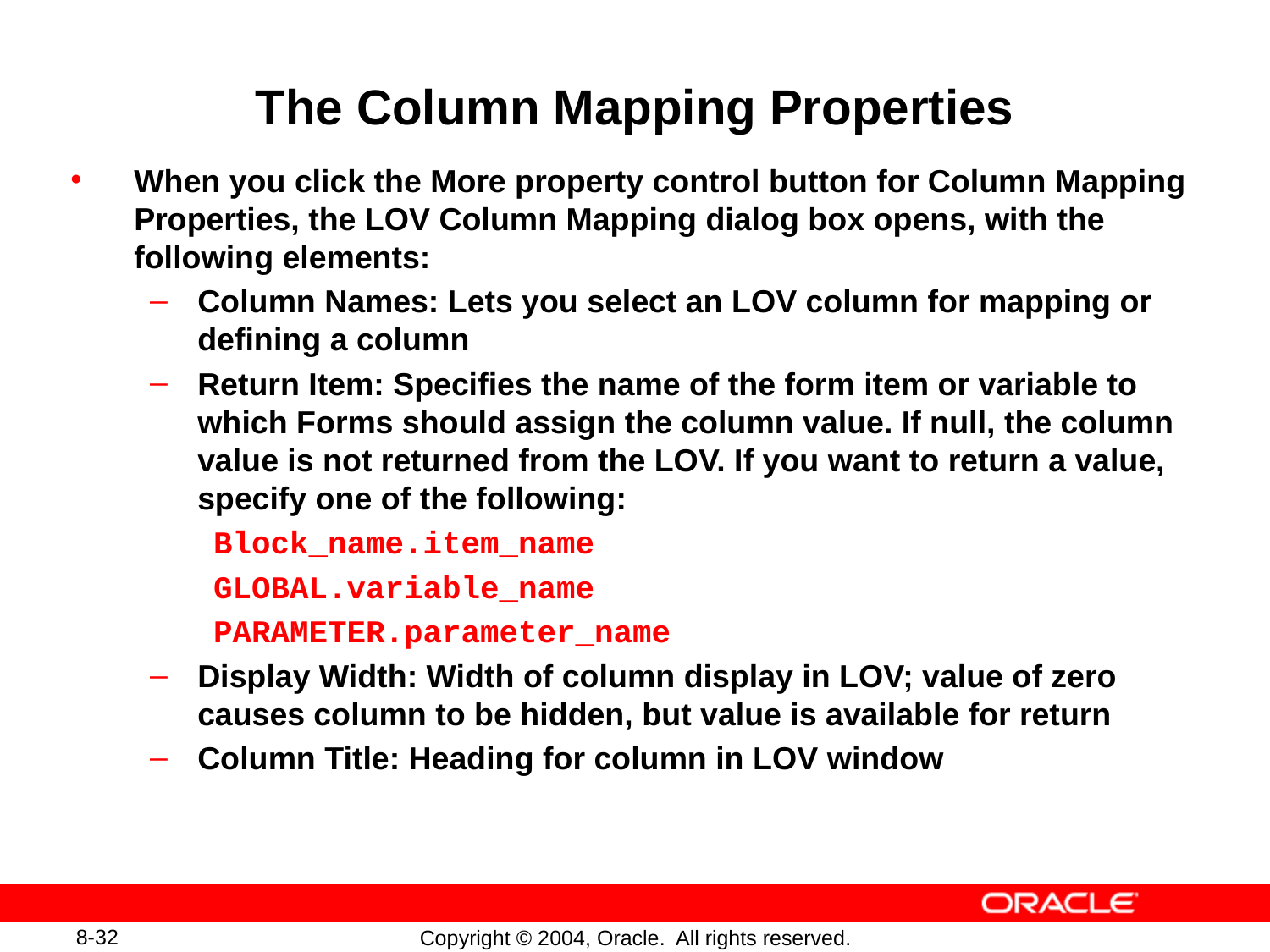

# The Column Mapping Properties
When you click the More property control button for Column Mapping Properties, the LOV Column Mapping dialog box opens, with the following elements:
Column Names: Lets you select an LOV column for mapping or defining a column
Return Item: Specifies the name of the form item or variable to which Forms should assign the column value. If null, the column value is not returned from the LOV. If you want to return a value, specify one of the following:
Block_name.item_name
GLOBAL.variable_name
PARAMETER.parameter_name
Display Width: Width of column display in LOV; value of zero causes column to be hidden, but value is available for return
Column Title: Heading for column in LOV window